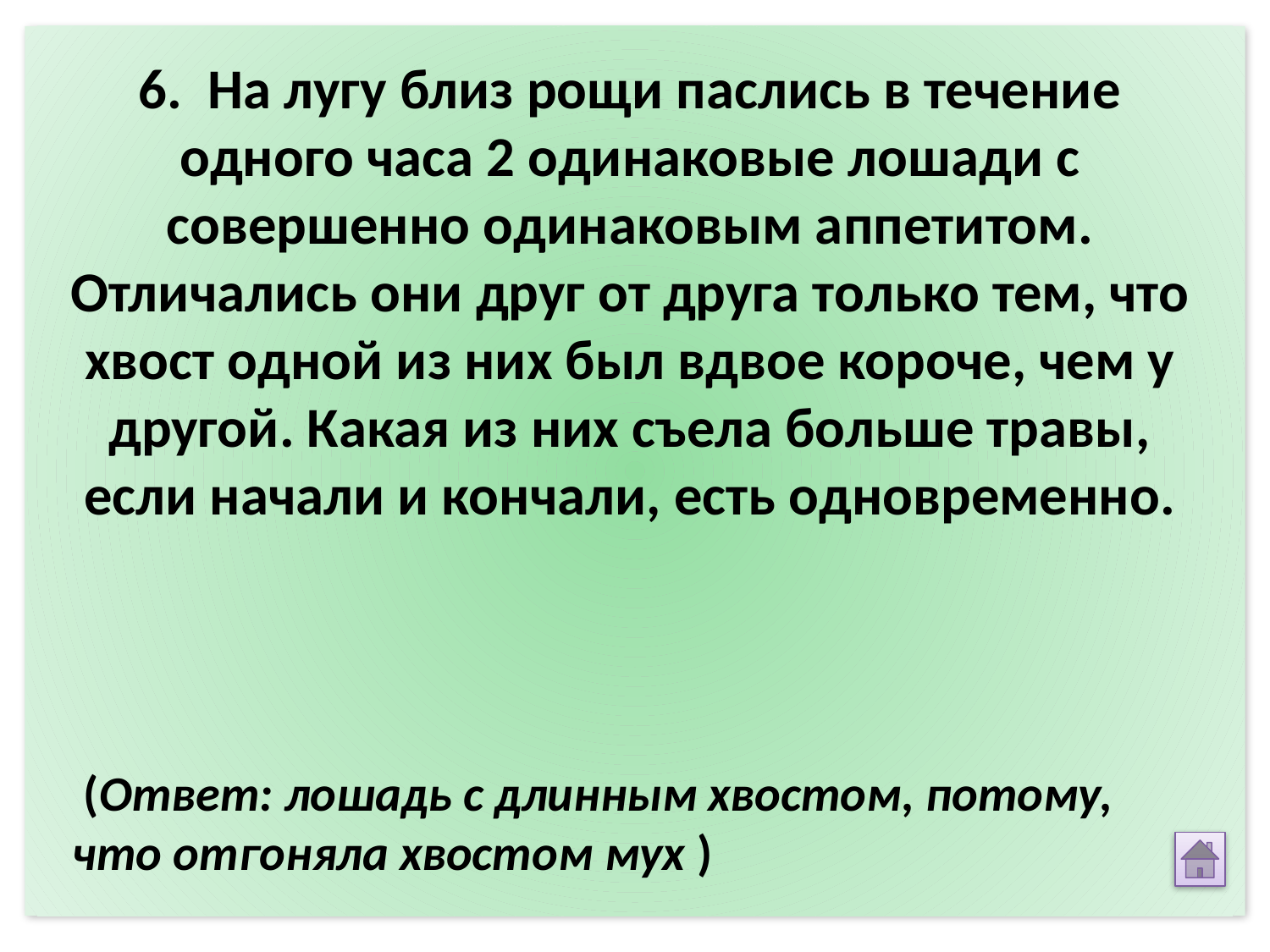

6.  На лугу близ рощи паслись в течение одного часа 2 одинаковые лошади с совершенно одинаковым аппетитом. Отличались они друг от друга только тем, что хвост одной из них был вдвое короче, чем у другой. Какая из них съела больше травы, если начали и кончали, есть одновременно.
 (Ответ: лошадь с длинным хвостом, потому, что отгоняла хвостом мух )